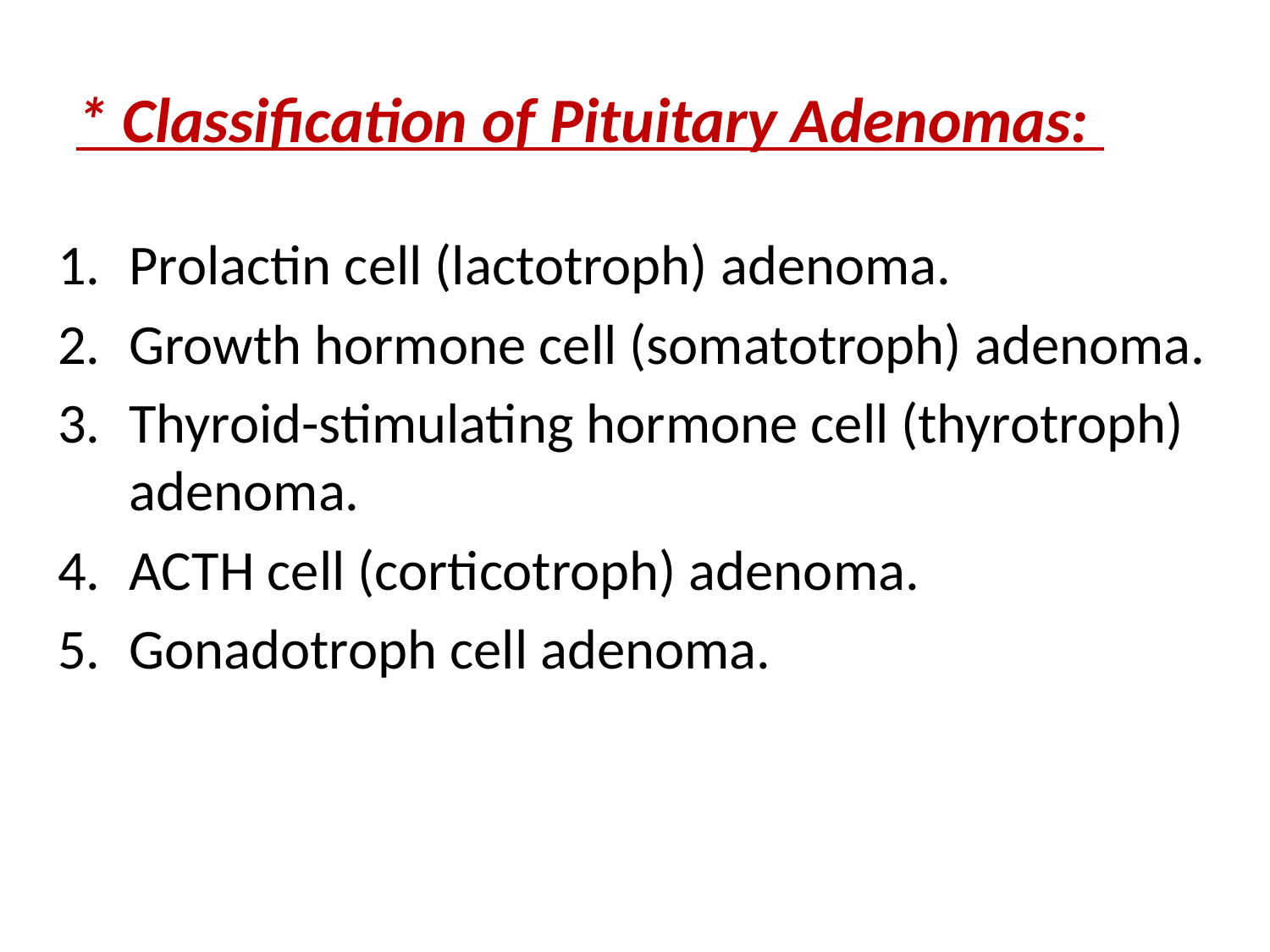

# * Classification of Pituitary Adenomas:
Prolactin cell (lactotroph) adenoma.
Growth hormone cell (somatotroph) adenoma.
Thyroid-stimulating hormone cell (thyrotroph) adenoma.
ACTH cell (corticotroph) adenoma.
Gonadotroph cell adenoma.